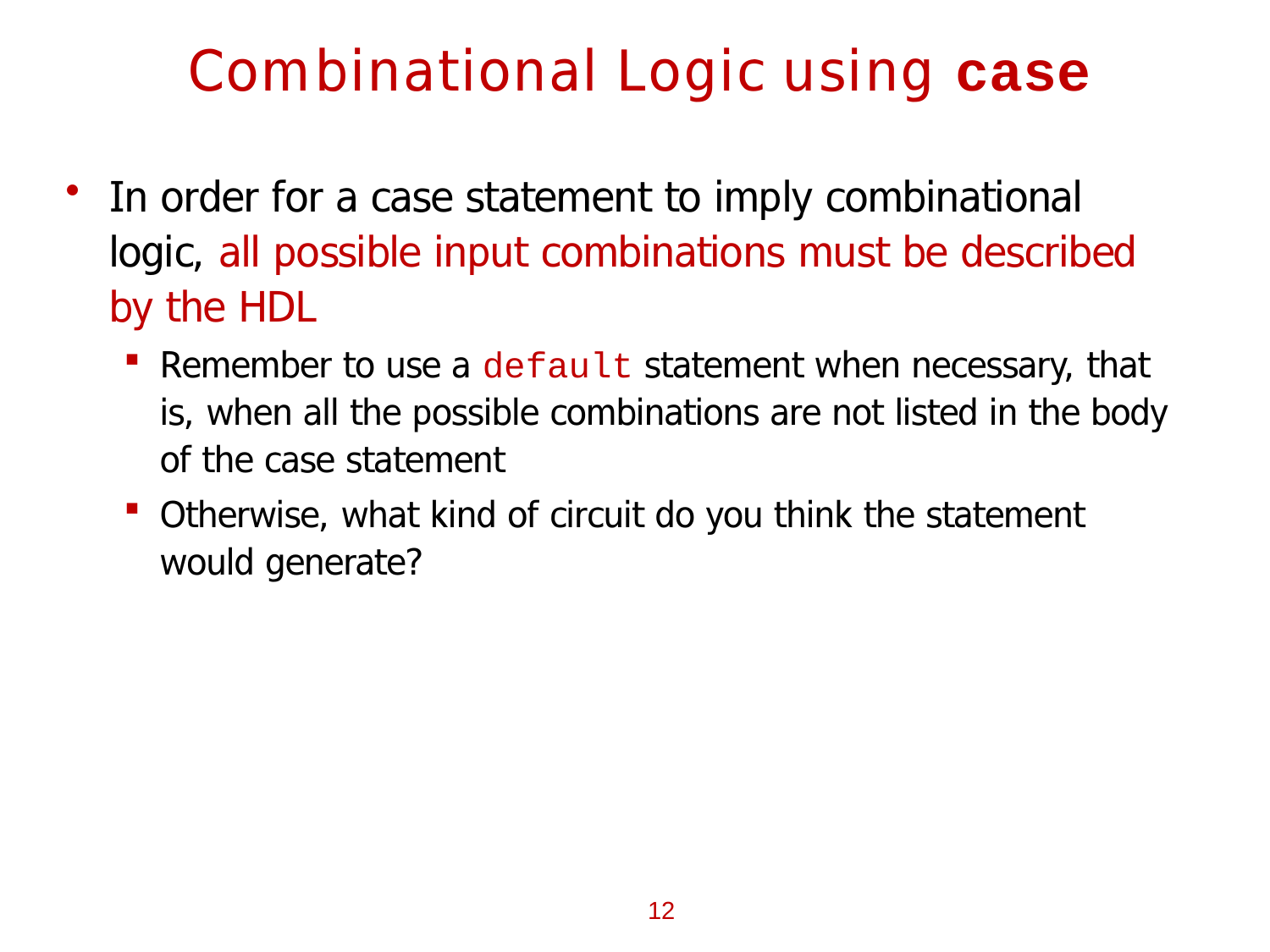

# Combinational Logic using case
In order for a case statement to imply combinational logic, all possible input combinations must be described by the HDL
Remember to use a default statement when necessary, that is, when all the possible combinations are not listed in the body of the case statement
Otherwise, what kind of circuit do you think the statement would generate?
12